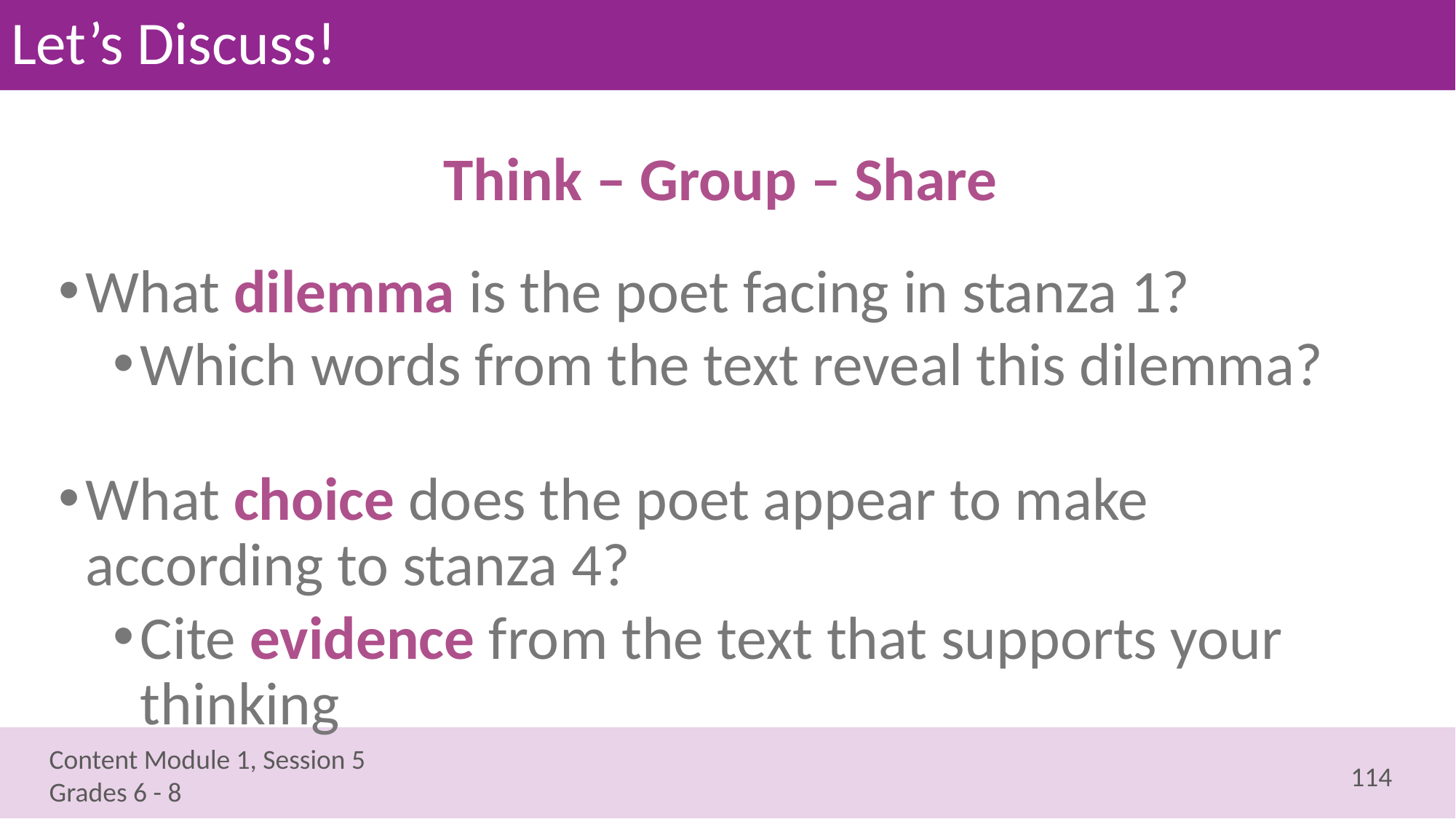

# Let’s Discuss!
Think – Group – Share

What dilemma is the poet facing in stanza 1?
Which words from the text reveal this dilemma?

What choice does the poet appear to make according to stanza 4?
Cite evidence from the text that supports your thinking

114